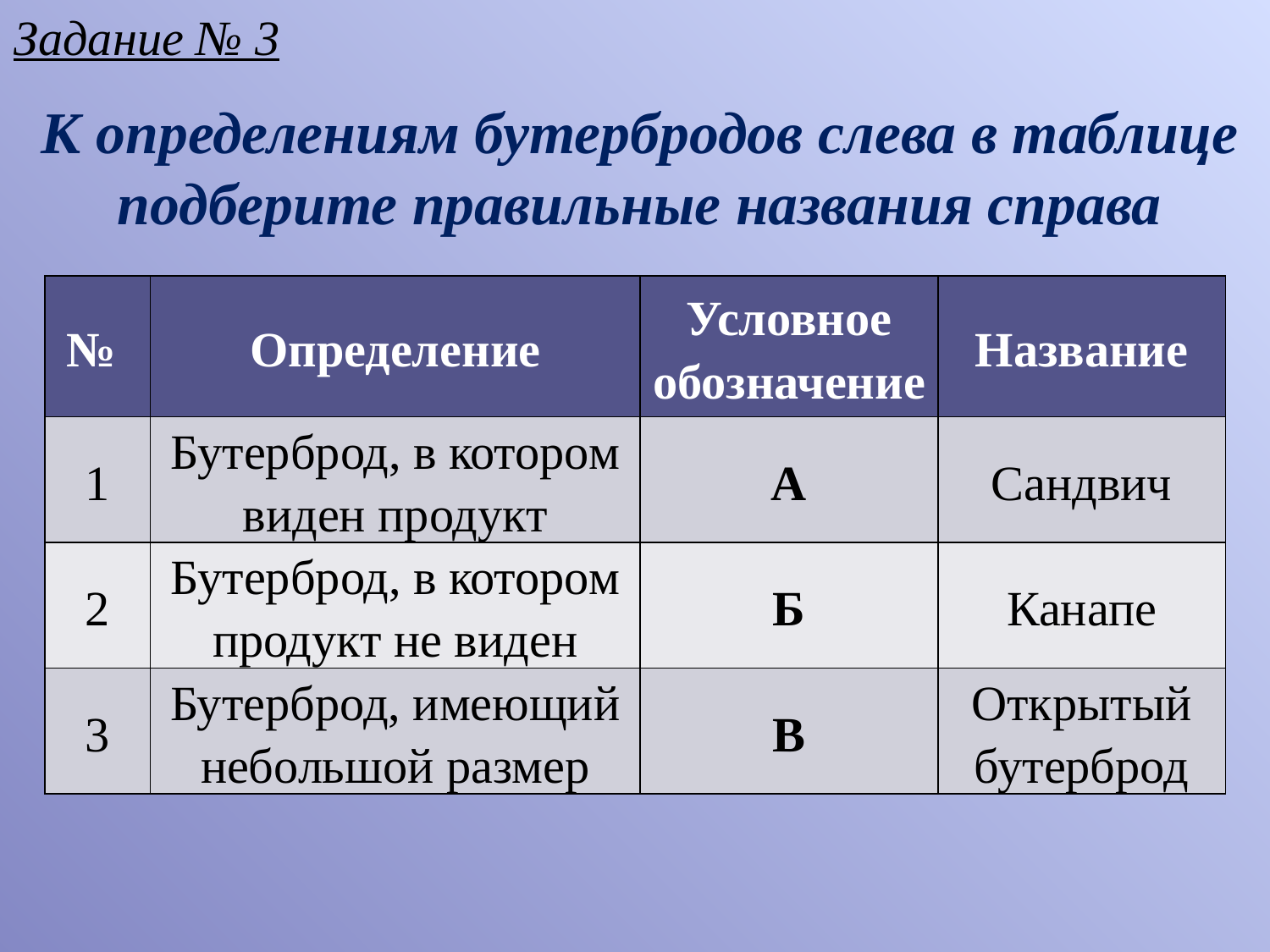

Задание № 3
# К определениям бутербродов слева в таблице подберите правильные названия справа
| № | Определение | Условное обозначение | Название |
| --- | --- | --- | --- |
| 1 | Бутерброд, в котором виден продукт | А | Сандвич |
| 2 | Бутерброд, в котором продукт не виден | Б | Канапе |
| 3 | Бутерброд, имеющий небольшой размер | В | Открытый бутерброд |